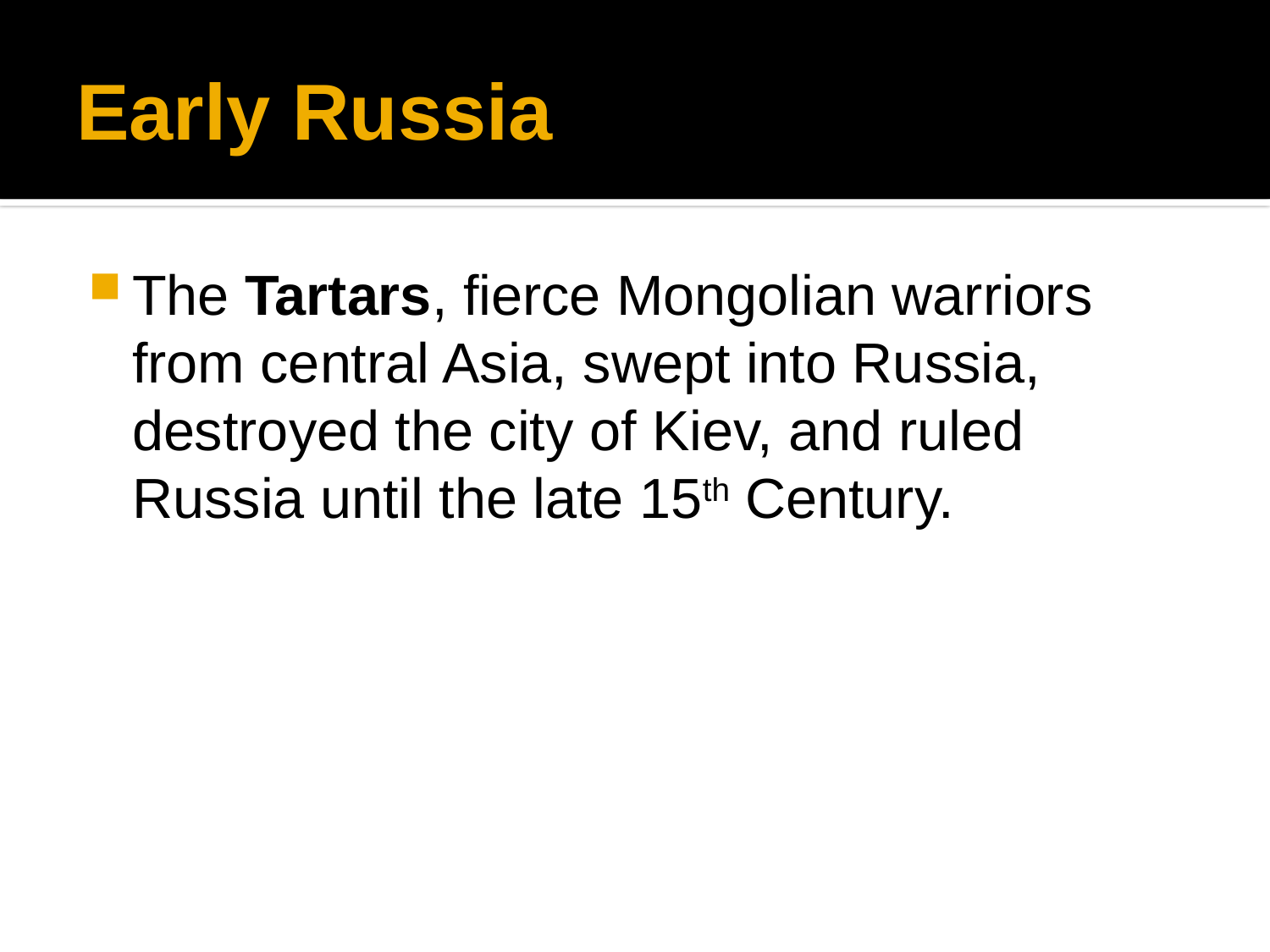

# Early Russia
The Tartars, fierce Mongolian warriors from central Asia, swept into Russia, destroyed the city of Kiev, and ruled Russia until the late 15th Century.